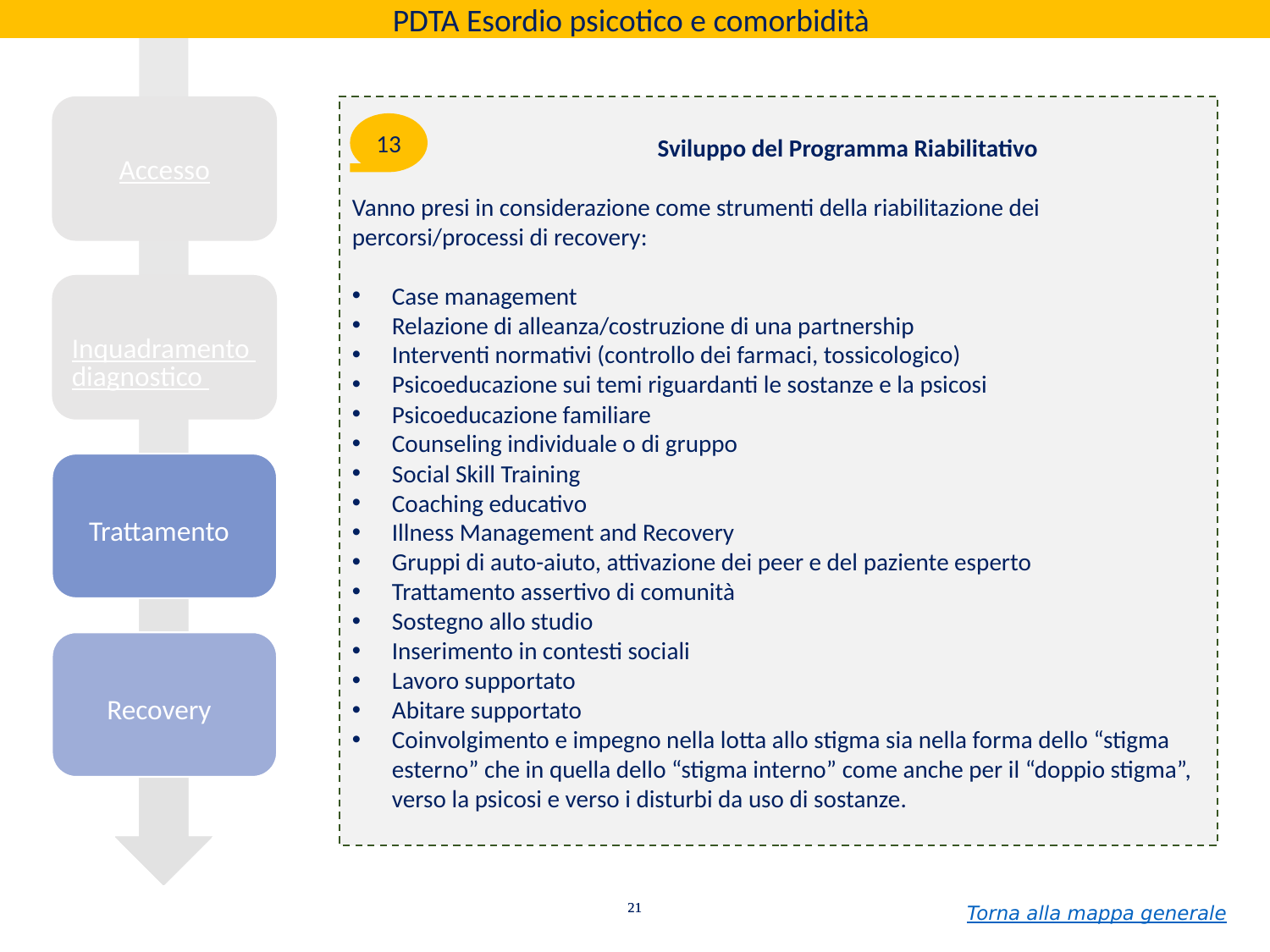

PDTA Esordio psicotico e comorbidità

Accesso

	  Sviluppo del Programma Riabilitativo

Vanno presi in considerazione come strumenti della riabilitazione dei percorsi/processi di recovery:

Case management
Relazione di alleanza/costruzione di una partnership
Interventi normativi (controllo dei farmaci, tossicologico)
Psicoeducazione sui temi riguardanti le sostanze e la psicosi
Psicoeducazione familiare
Counseling individuale o di gruppo
Social Skill Training
Coaching educativo
Illness Management and Recovery
Gruppi di auto-aiuto, attivazione dei peer e del paziente esperto
Trattamento assertivo di comunità
Sostegno allo studio
Inserimento in contesti sociali
Lavoro supportato
Abitare supportato
Coinvolgimento e impegno nella lotta allo stigma sia nella forma dello “stigma esterno” che in quella dello “stigma interno” come anche per il “doppio stigma”, verso la psicosi e verso i disturbi da uso di sostanze.
13
Inquadramento diagnostico
Trattamento
Recovery
Torna alla mappa generale